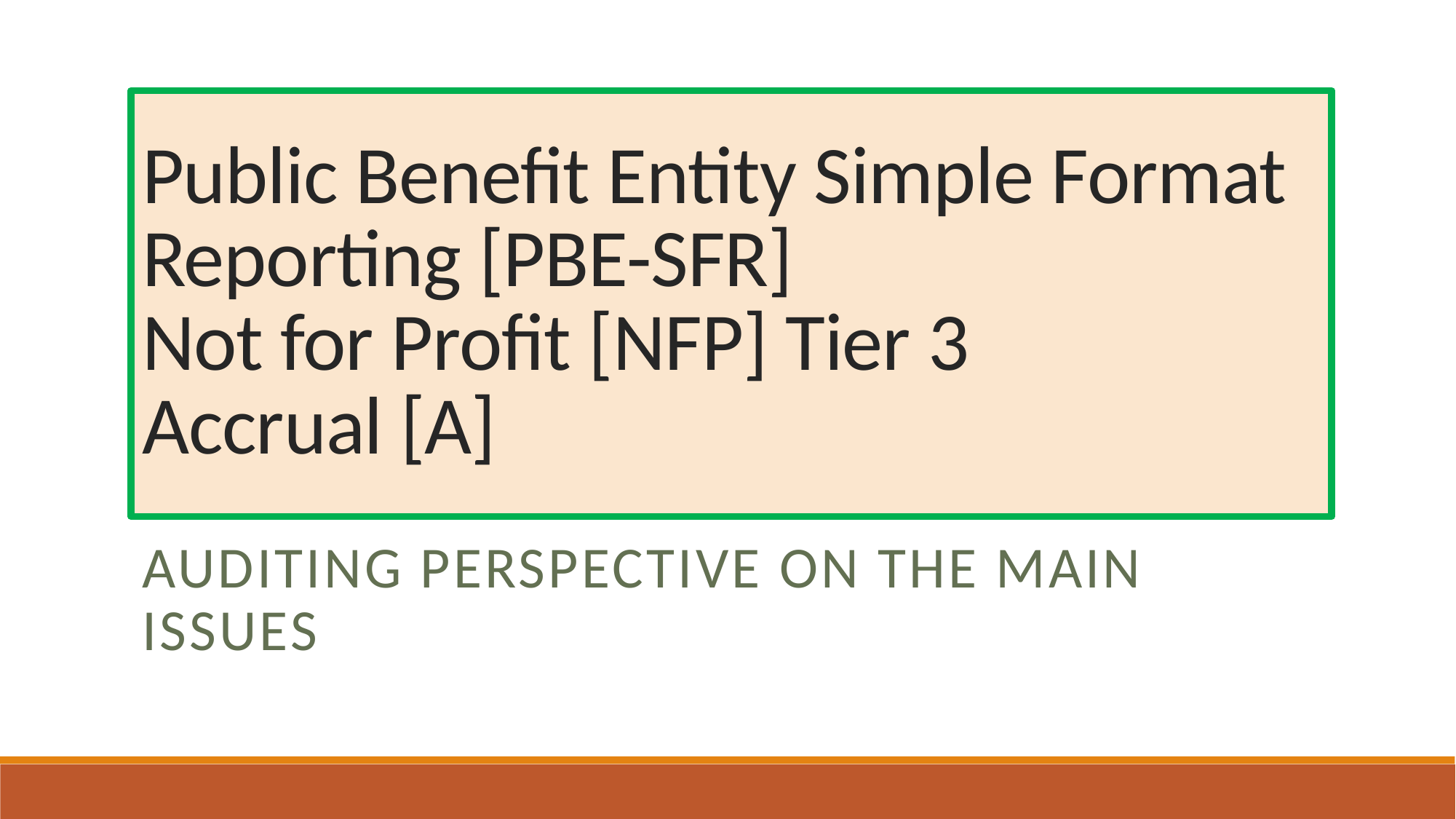

# Public Benefit Entity Simple Format Reporting [PBE-SFR] Not for Profit [NFP] Tier 3 Accrual [A]
Auditing perspective on the main issues